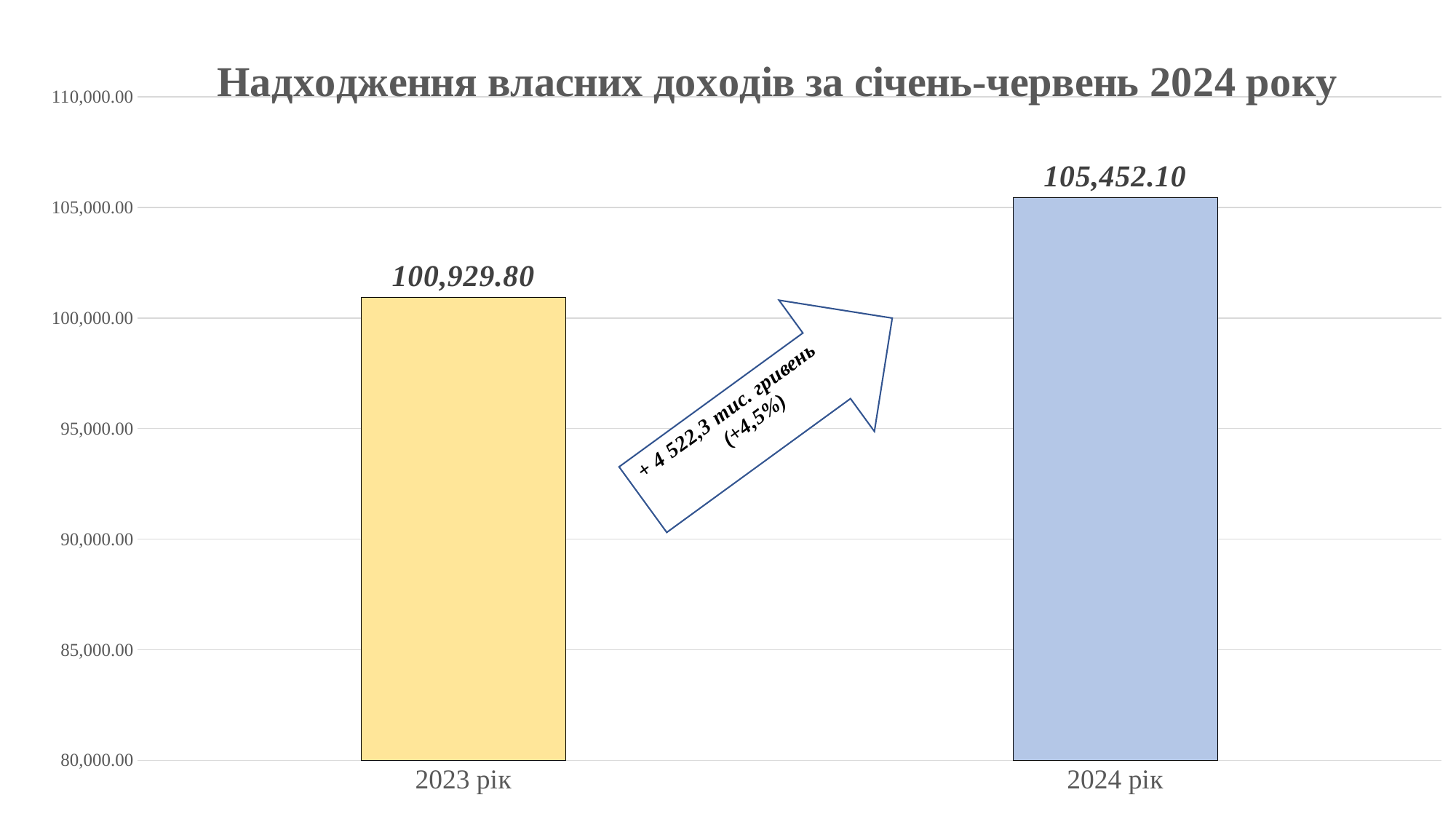

### Chart: Надходження власних доходів за січень-червень 2024 року

| Category |  |
|---|---|
| 2023 рік | 100929.8 |
| 2024 рік | 105452.1 |